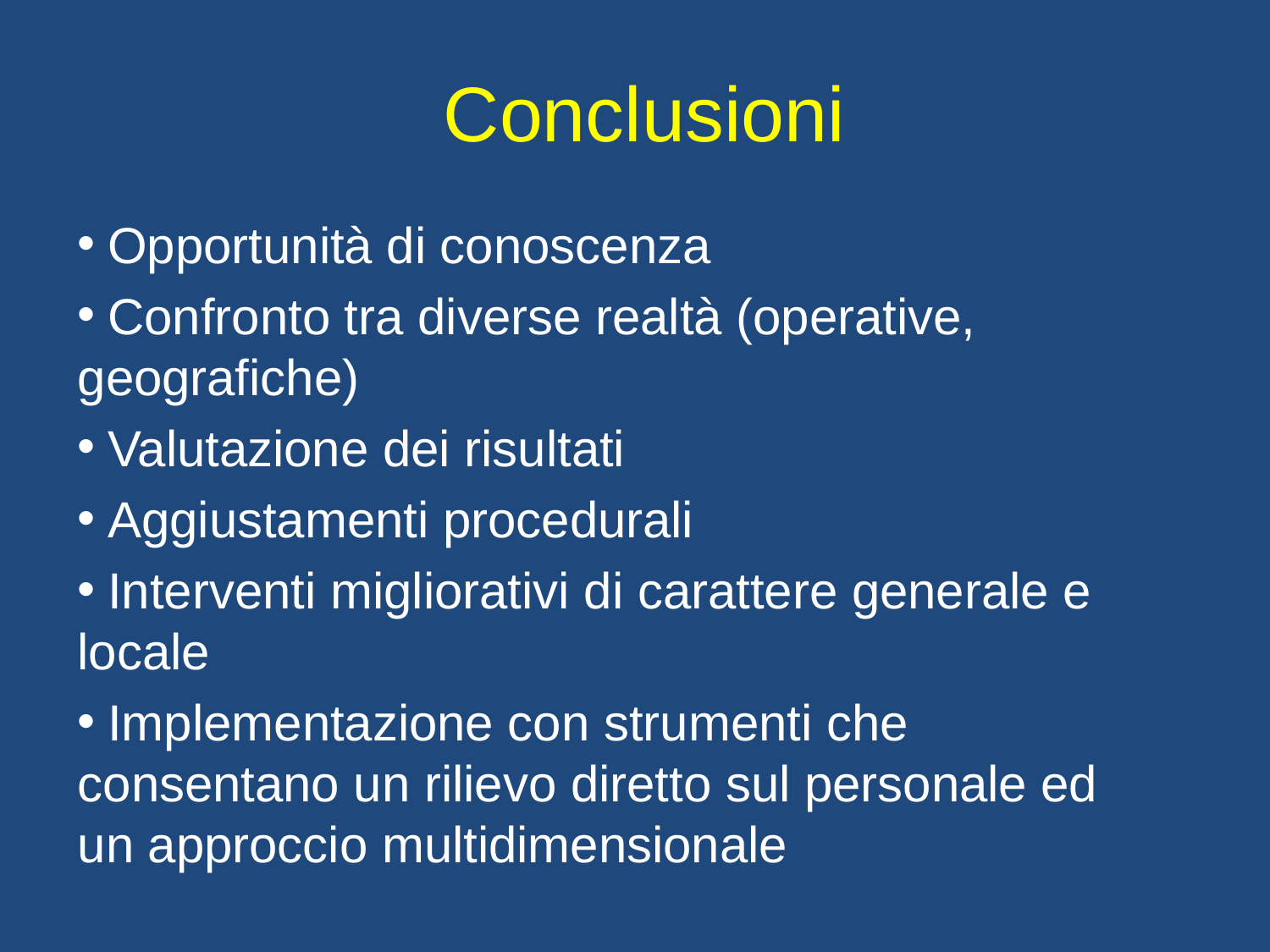

# Conclusioni
 Opportunità di conoscenza
 Confronto tra diverse realtà (operative, geografiche)
 Valutazione dei risultati
 Aggiustamenti procedurali
 Interventi migliorativi di carattere generale e locale
 Implementazione con strumenti che consentano un rilievo diretto sul personale ed un approccio multidimensionale